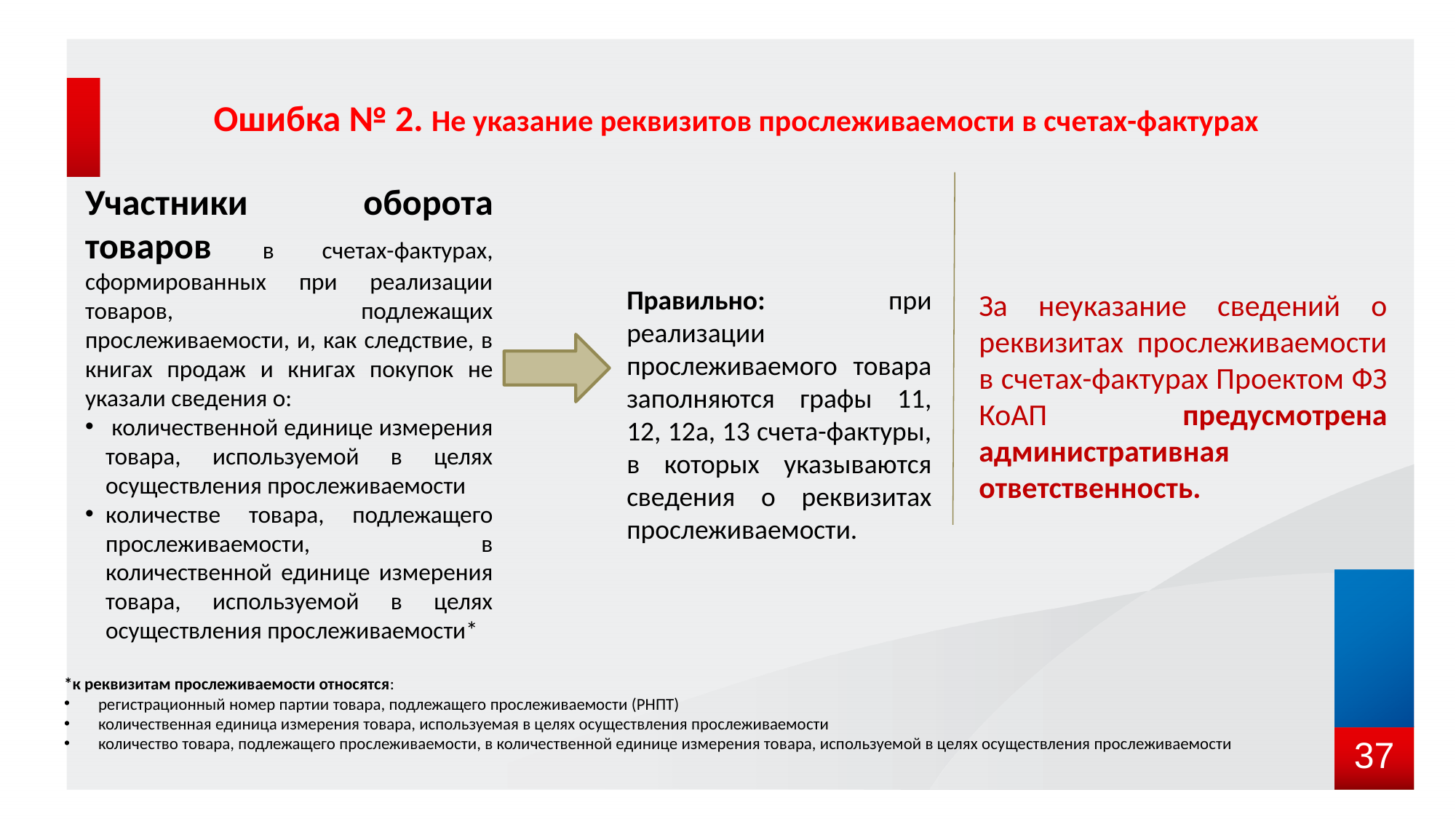

# Ошибка № 2. Не указание реквизитов прослеживаемости в счетах-фактурах
Участники оборота товаров в счетах-фактурах, сформированных при реализации товаров, подлежащих прослеживаемости, и, как следствие, в книгах продаж и книгах покупок не указали сведения о:
 количественной единице измерения товара, используемой в целях осуществления прослеживаемости
количестве товара, подлежащего прослеживаемости, в количественной единице измерения товара, используемой в целях осуществления прослеживаемости*
Правильно: при реализации прослеживаемого товара заполняются графы 11, 12, 12а, 13 счета-фактуры, в которых указываются сведения о реквизитах прослеживаемости.
За неуказание сведений о реквизитах прослеживаемости в счетах-фактурах Проектом ФЗ КоАП предусмотрена административная ответственность.

*к реквизитам прослеживаемости относятся:
регистрационный номер партии товара, подлежащего прослеживаемости (РНПТ)
количественная единица измерения товара, используемая в целях осуществления прослеживаемости
количество товара, подлежащего прослеживаемости, в количественной единице измерения товара, используемой в целях осуществления прослеживаемости
37